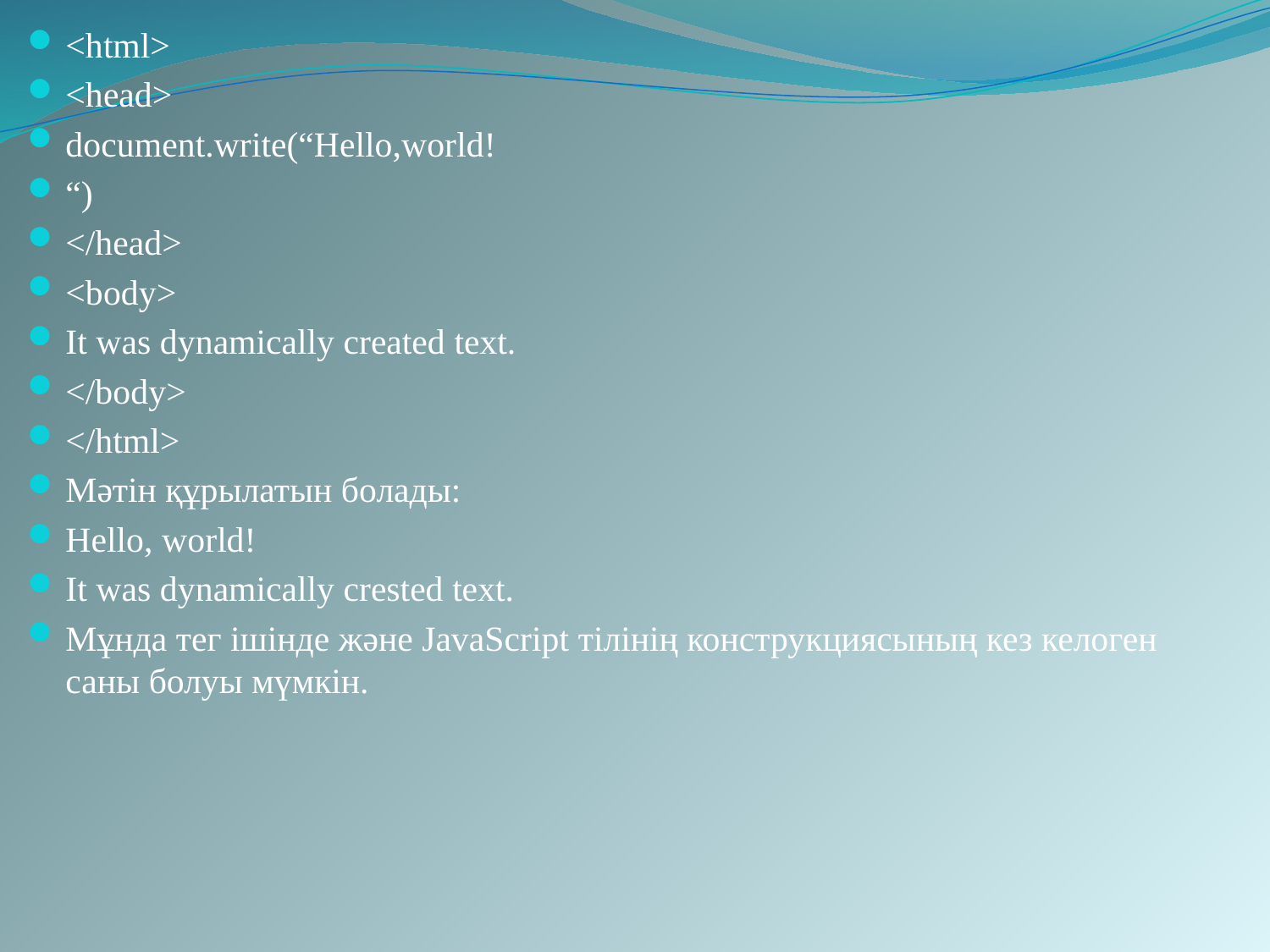

<html>
<head>
document.write(“Hello,world!
“)
</head>
<body>
It was dynamically created text.
</body>
</html>
Мәтін құрылатын болады:
Hello, world!
It was dynamically crested text.
Мұнда тег ішінде және JavaScript тілінің конструкциясының кез келоген саны болуы мүмкін.